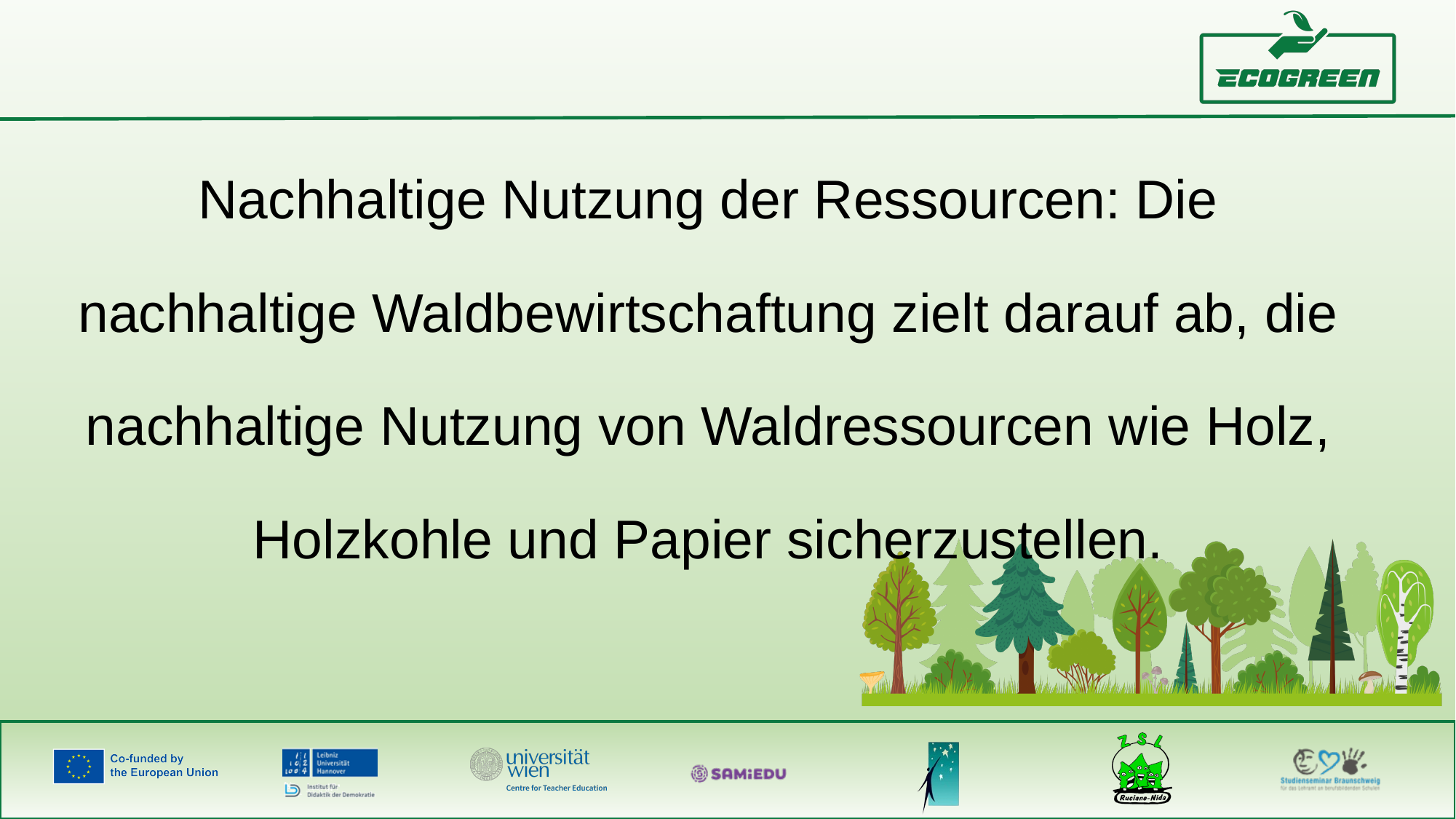

Nachhaltige Nutzung der Ressourcen: Die nachhaltige Waldbewirtschaftung zielt darauf ab, die nachhaltige Nutzung von Waldressourcen wie Holz, Holzkohle und Papier sicherzustellen.